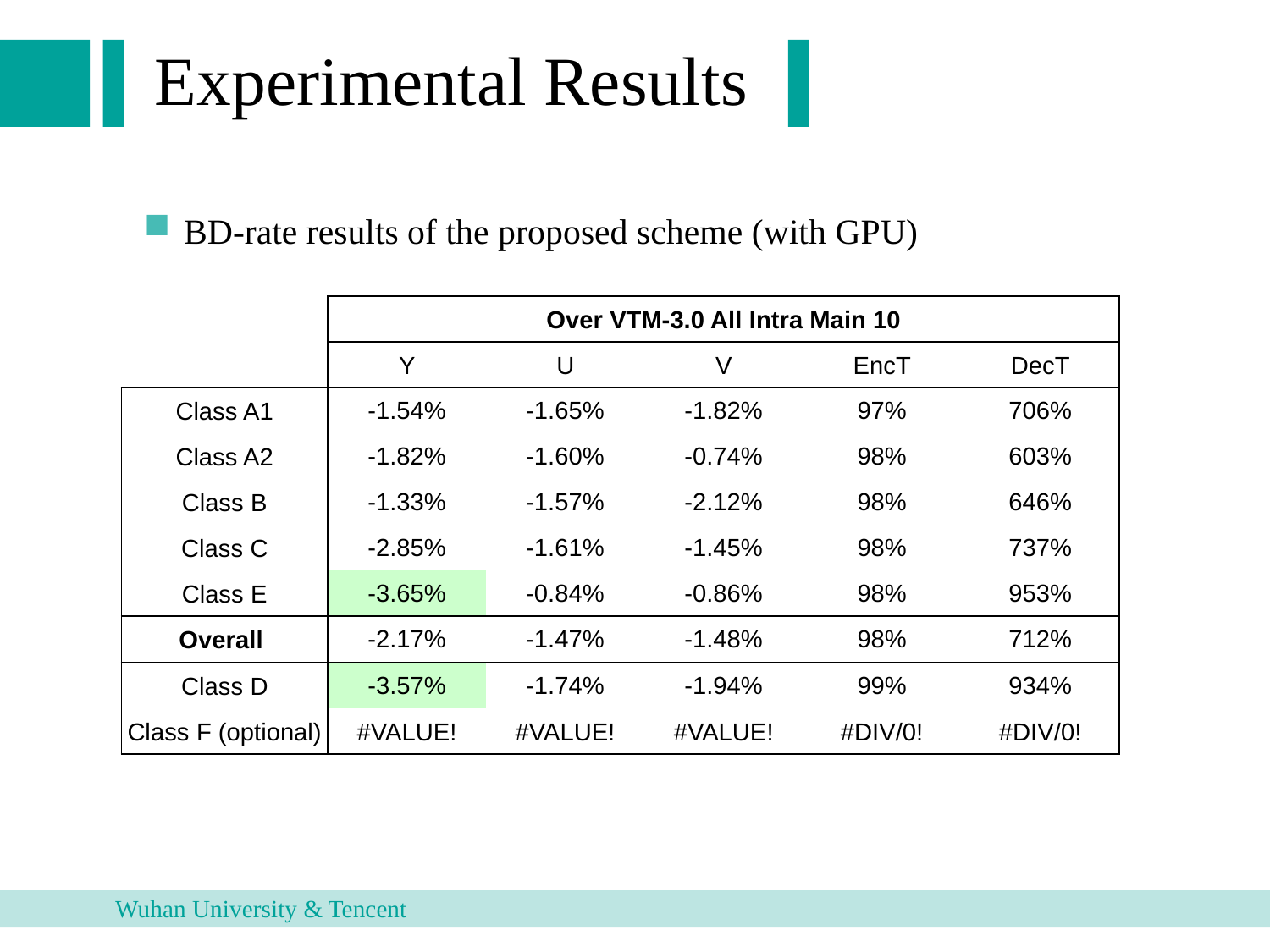

Experimental Results
BD-rate results of the proposed scheme (with GPU)
|  | Over VTM-3.0 All Intra Main 10 |  |  |  |  |
| --- | --- | --- | --- | --- | --- |
|  | Y | U | V | EncT | DecT |
| Class A1 | -1.54% | -1.65% | -1.82% | 97% | 706% |
| Class A2 | -1.82% | -1.60% | -0.74% | 98% | 603% |
| Class B | -1.33% | -1.57% | -2.12% | 98% | 646% |
| Class C | -2.85% | -1.61% | -1.45% | 98% | 737% |
| Class E | -3.65% | -0.84% | -0.86% | 98% | 953% |
| Overall | -2.17% | -1.47% | -1.48% | 98% | 712% |
| Class D | -3.57% | -1.74% | -1.94% | 99% | 934% |
| Class F (optional) | #VALUE! | #VALUE! | #VALUE! | #DIV/0! | #DIV/0! |